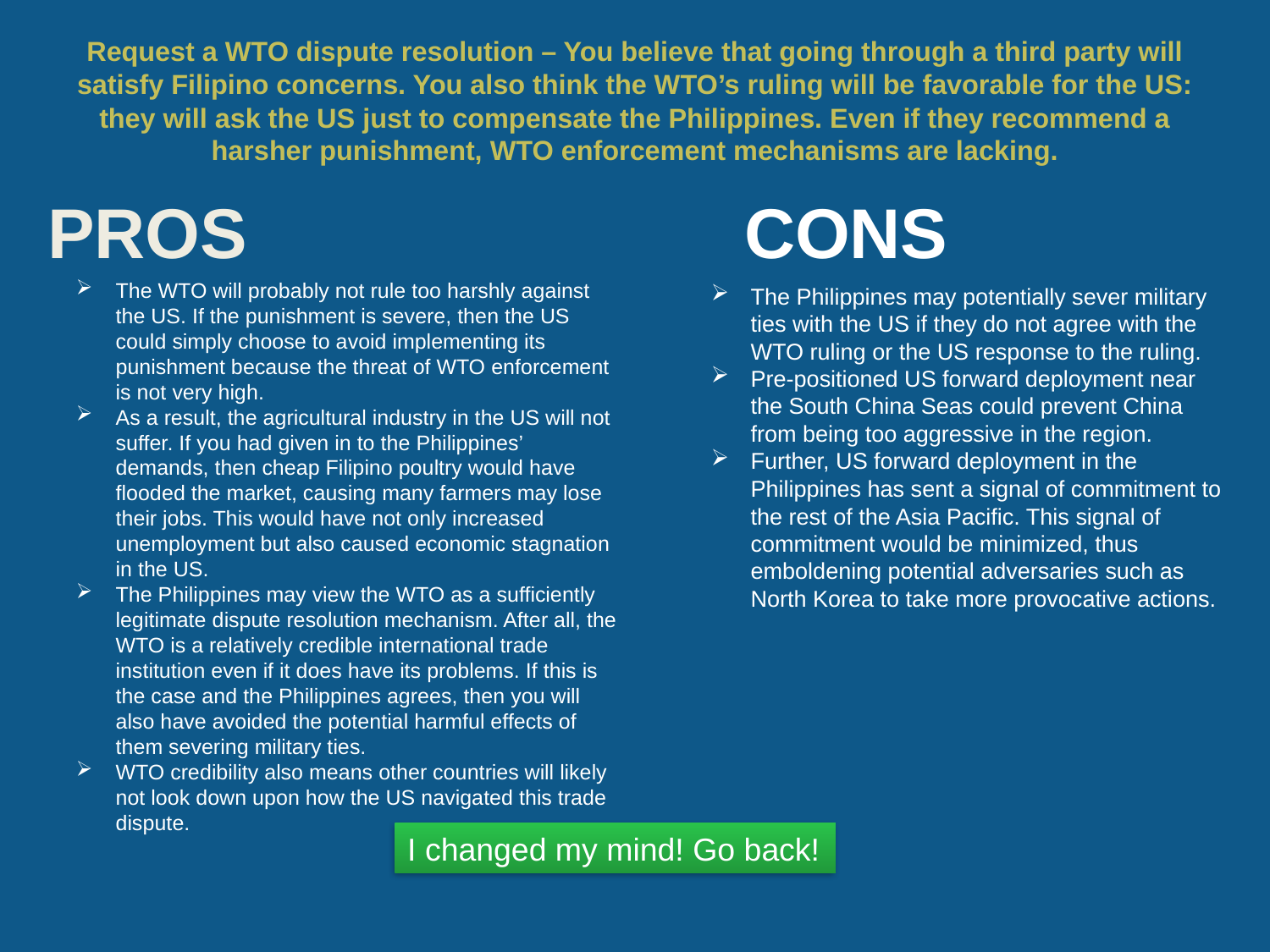

# Request a WTO dispute resolution – You believe that going through a third party will satisfy Filipino concerns. You also think the WTO’s ruling will be favorable for the US: they will ask the US just to compensate the Philippines. Even if they recommend a harsher punishment, WTO enforcement mechanisms are lacking.
The WTO will probably not rule too harshly against the US. If the punishment is severe, then the US could simply choose to avoid implementing its punishment because the threat of WTO enforcement is not very high.
As a result, the agricultural industry in the US will not suffer. If you had given in to the Philippines’ demands, then cheap Filipino poultry would have flooded the market, causing many farmers may lose their jobs. This would have not only increased unemployment but also caused economic stagnation in the US.
The Philippines may view the WTO as a sufficiently legitimate dispute resolution mechanism. After all, the WTO is a relatively credible international trade institution even if it does have its problems. If this is the case and the Philippines agrees, then you will also have avoided the potential harmful effects of them severing military ties.
WTO credibility also means other countries will likely not look down upon how the US navigated this trade dispute.
The Philippines may potentially sever military ties with the US if they do not agree with the WTO ruling or the US response to the ruling.
Pre-positioned US forward deployment near the South China Seas could prevent China from being too aggressive in the region.
Further, US forward deployment in the Philippines has sent a signal of commitment to the rest of the Asia Pacific. This signal of commitment would be minimized, thus emboldening potential adversaries such as North Korea to take more provocative actions.